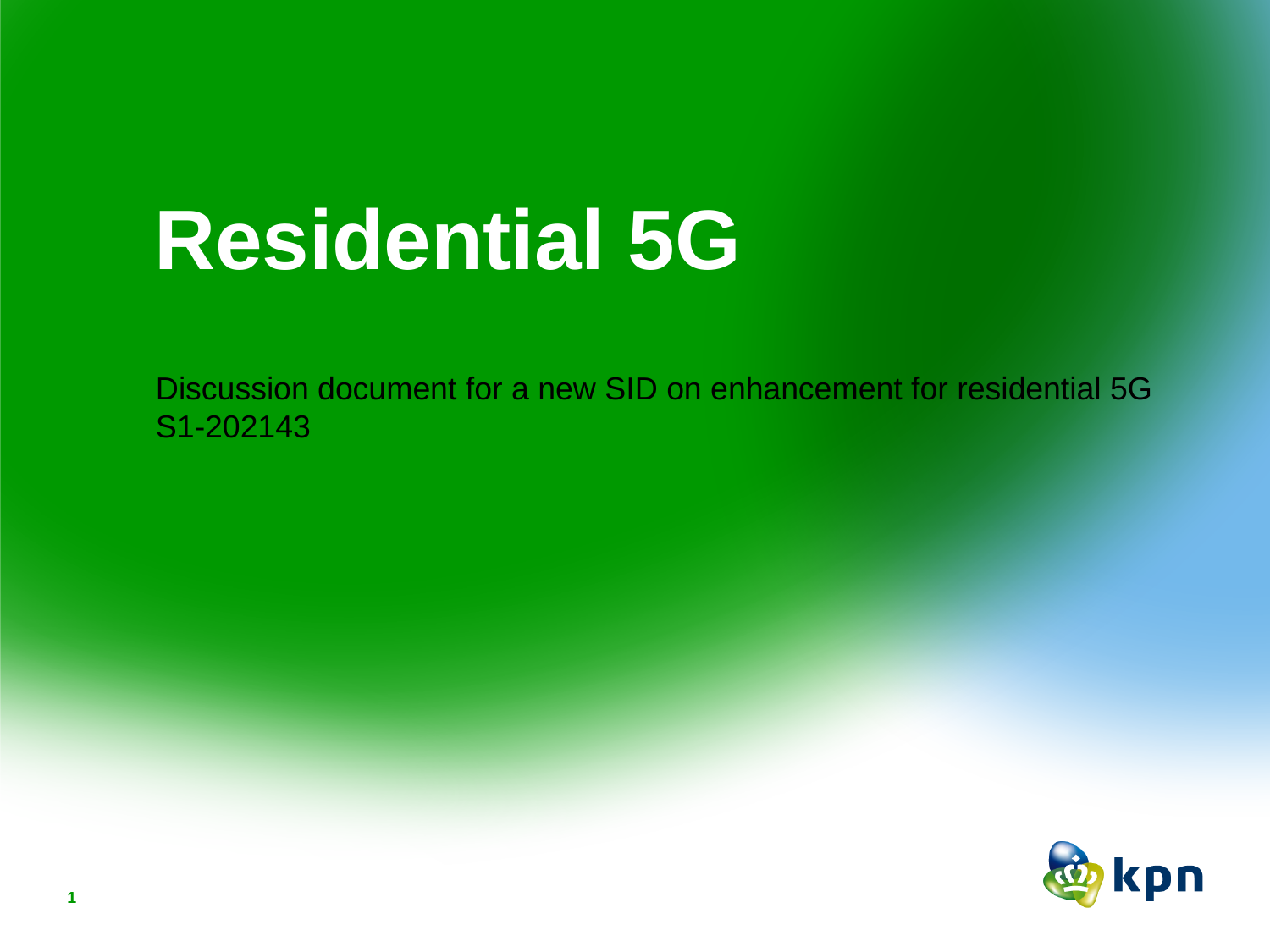

Residential 5G
Discussion document for a new SID on enhancement for residential 5G
S1-202143